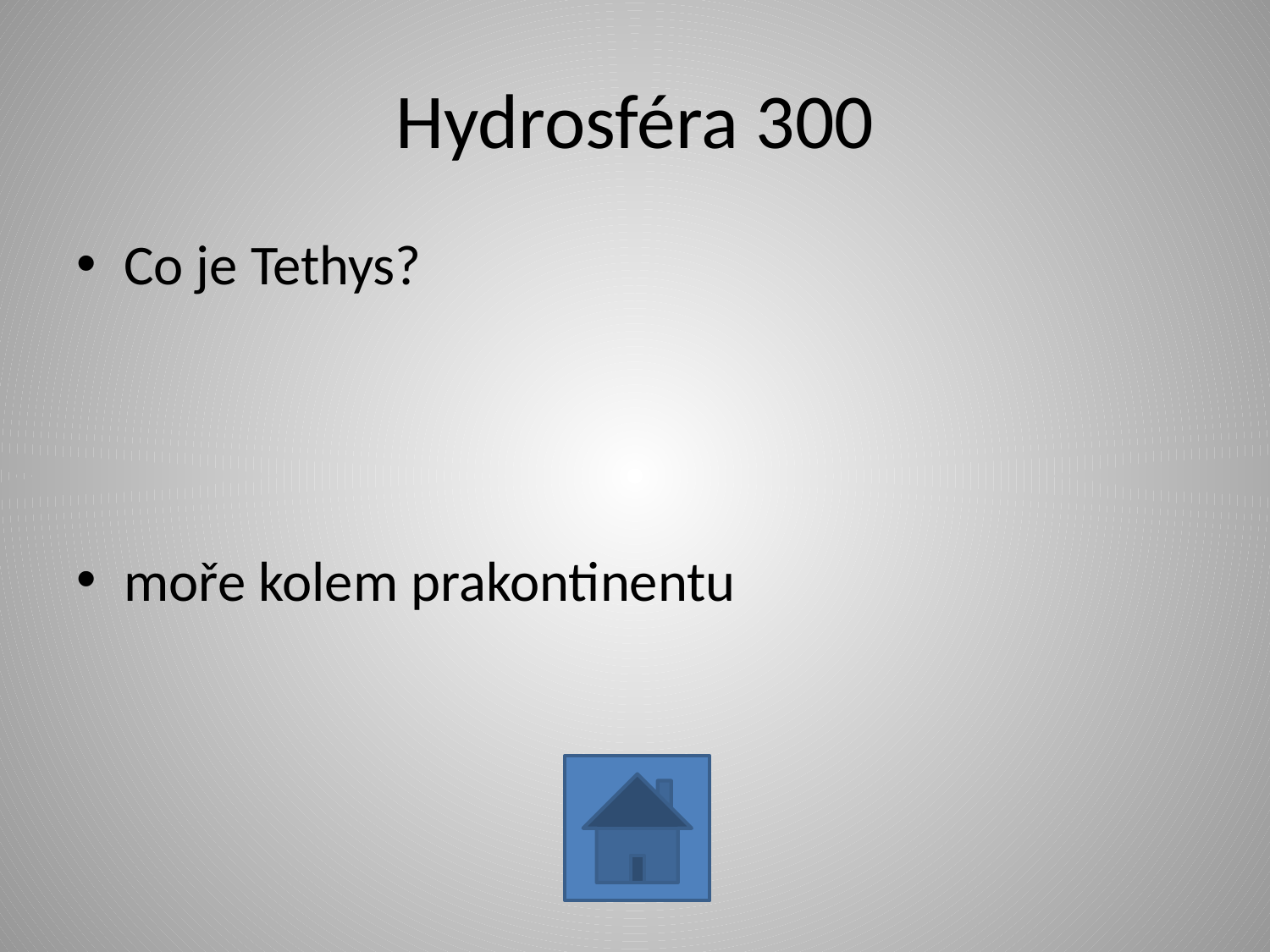

# Hydrosféra 300
Co je Tethys?

moře kolem prakontinentu